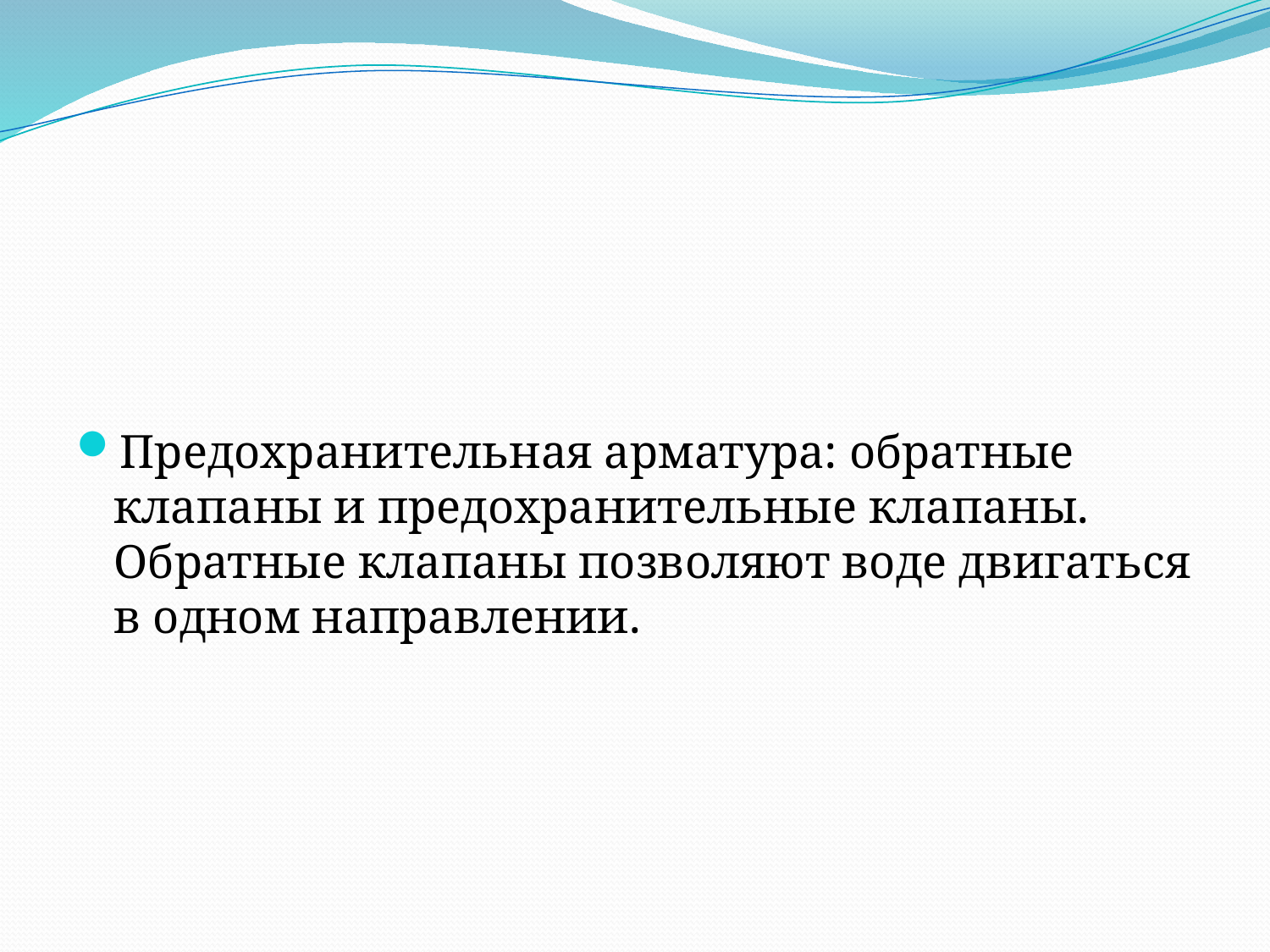

#
Предохранительная арматура: обратные клапаны и предохранительные клапаны. Обратные клапаны позволяют воде двигаться в одном направлении.